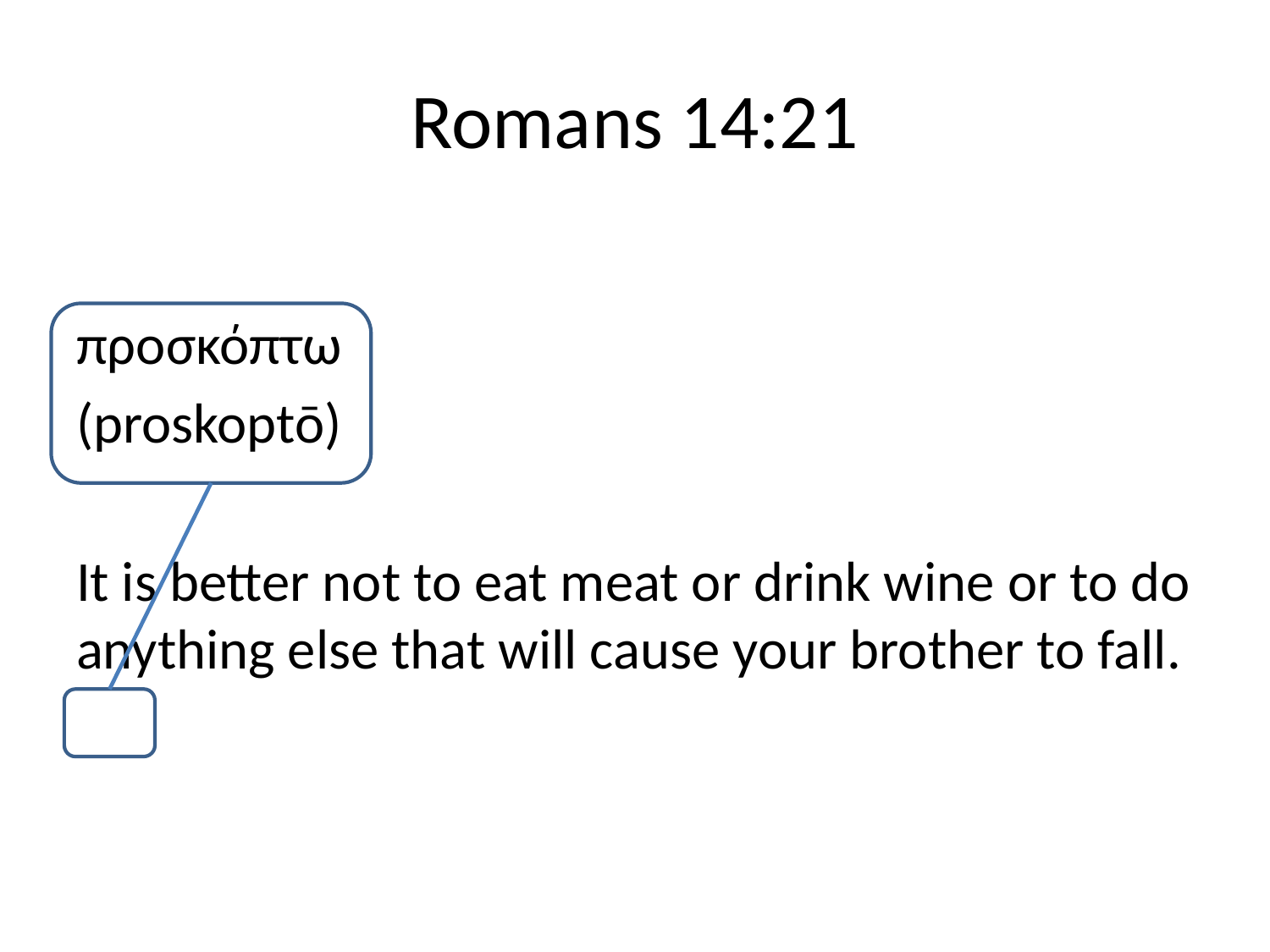

# Romans 14:21

προσκόπτω
(proskoptō)

It is better not to eat meat or drink wine or to do anything else that will cause your brother to fall.